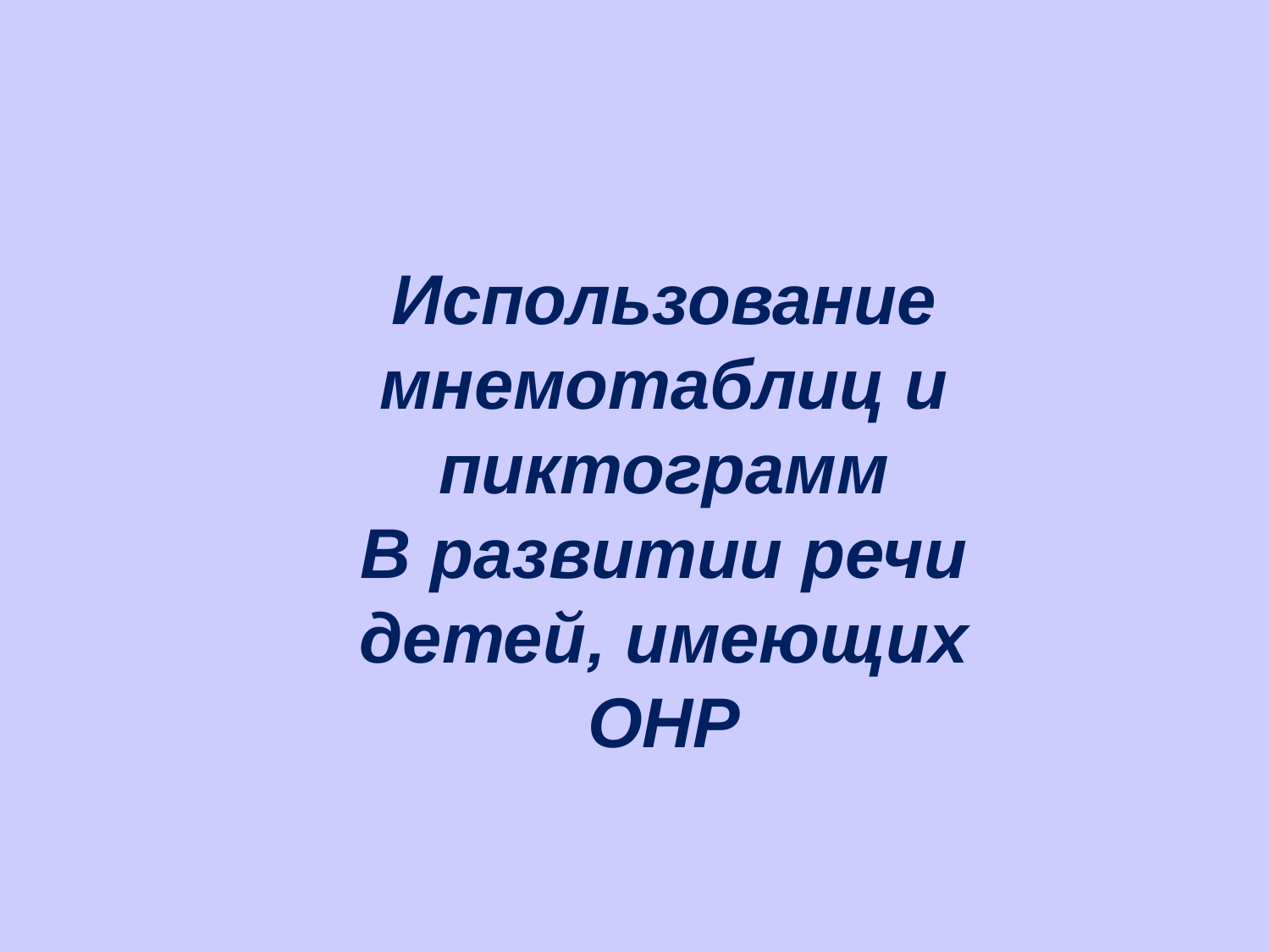

Использование мнемотаблиц и пиктограмм
В развитии речи детей, имеющих ОНР
#